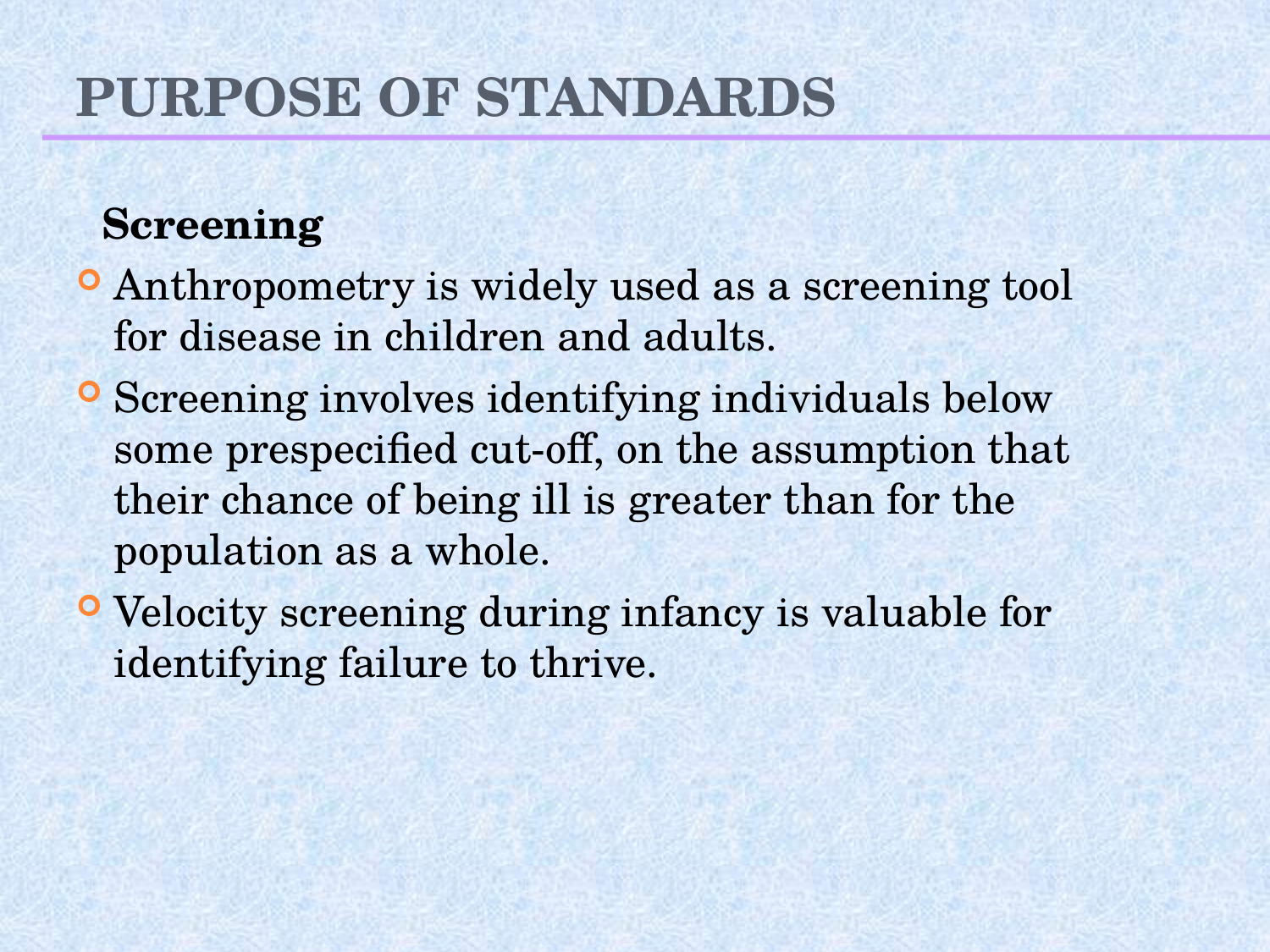

# PURPOSE OF STANDARDS

  Screening
Anthropometry is widely used as a screening tool for disease in children and adults.
Screening involves identifying individuals below some prespecified cut-off, on the assumption that their chance of being ill is greater than for the population as a whole.
Velocity screening during infancy is valuable for identifying failure to thrive.